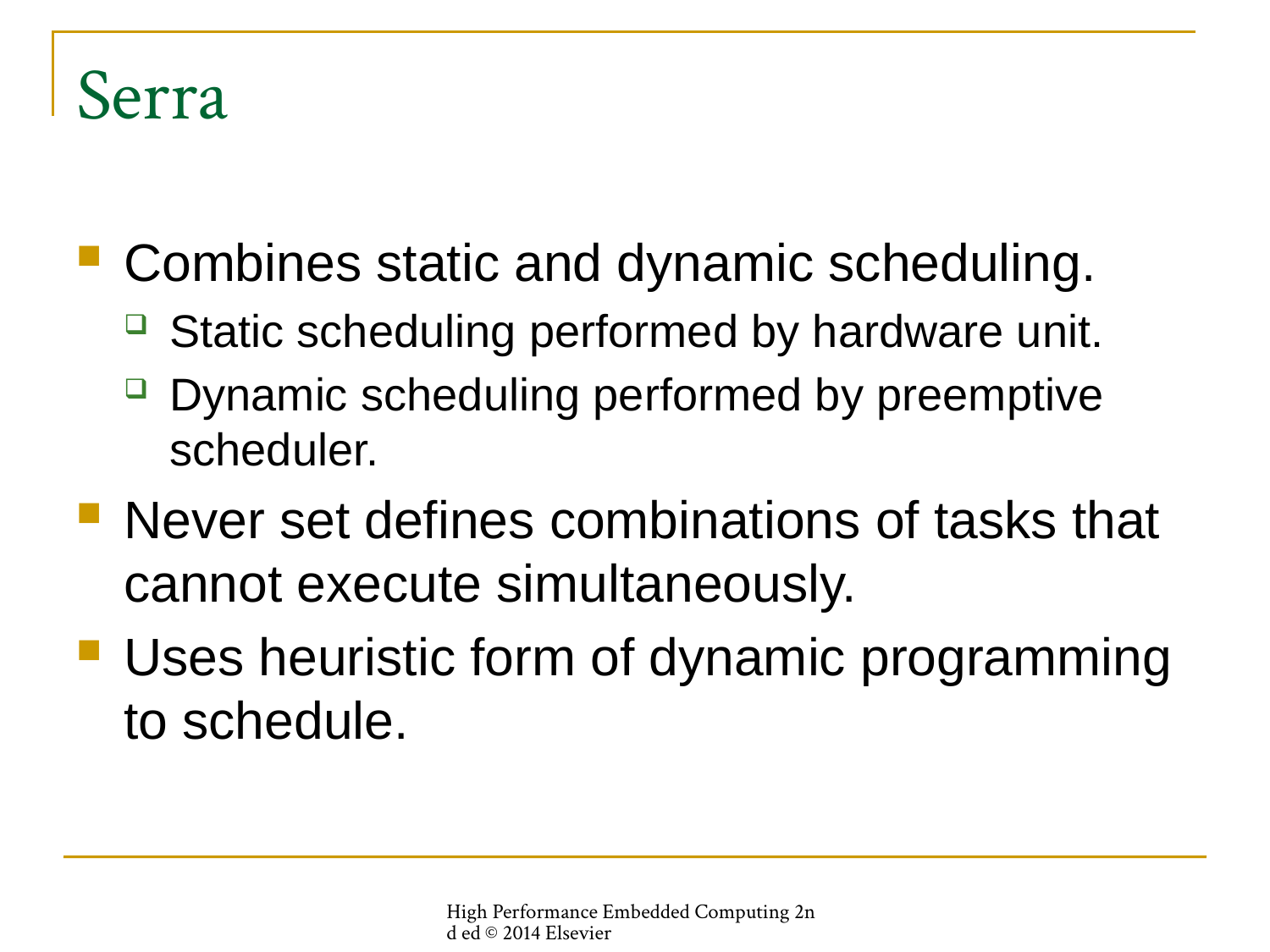

# Serra
Combines static and dynamic scheduling.
Static scheduling performed by hardware unit.
Dynamic scheduling performed by preemptive scheduler.
Never set defines combinations of tasks that cannot execute simultaneously.
Uses heuristic form of dynamic programming to schedule.
High Performance Embedded Computing 2nd ed © 2014 Elsevier